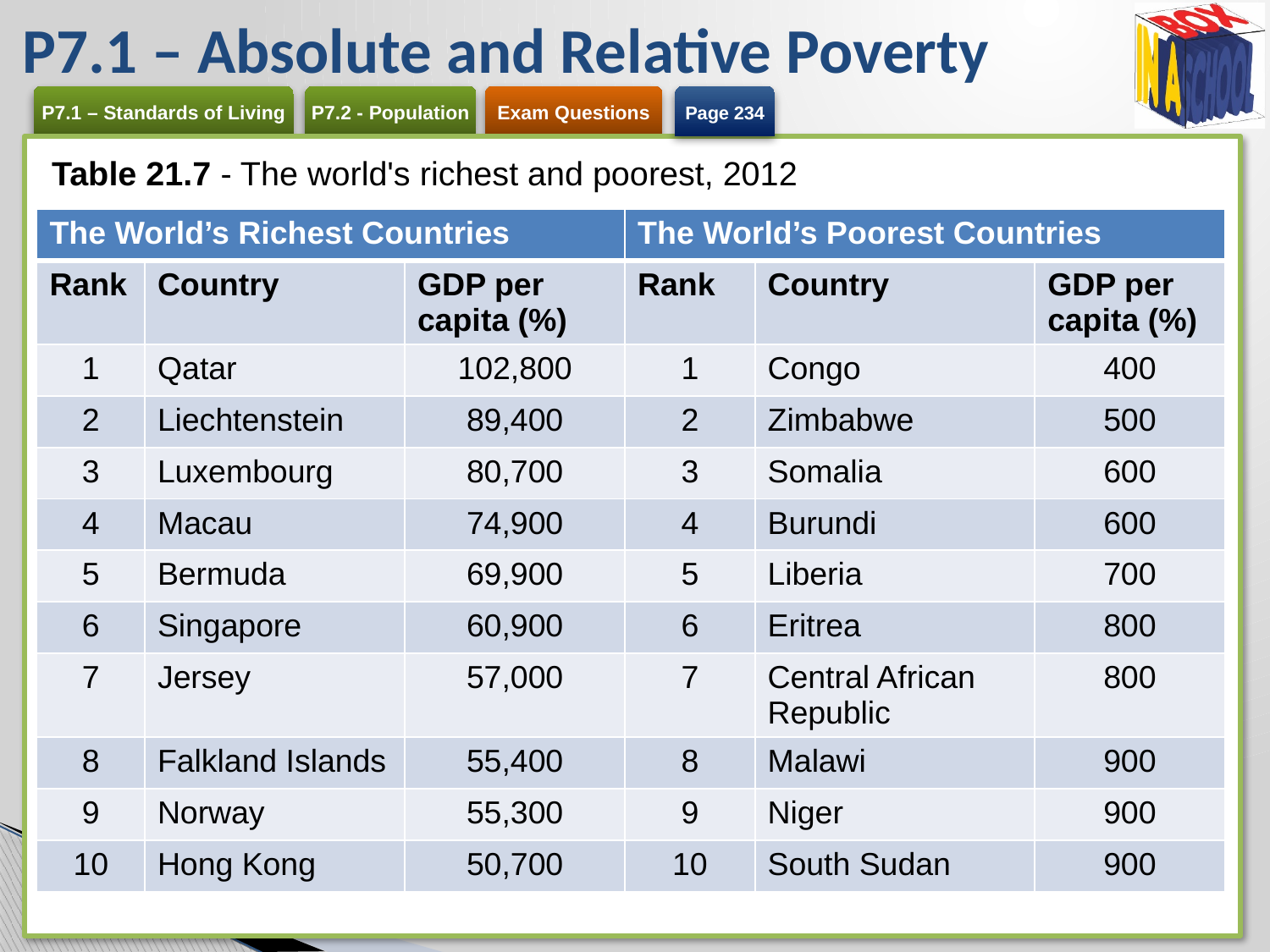

# P7.1 – Absolute and Relative Poverty
Page 234
Table 21.7 - The world's richest and poorest, 2012
| The World’s Richest Countries |  |  | The World’s Poorest Countries |  |  |
| --- | --- | --- | --- | --- | --- |
| Rank | Country | GDP per capita (%) | Rank | Country | GDP per capita (%) |
| 1 | Qatar | 102,800 | 1 | Congo | 400 |
| 2 | Liechtenstein | 89,400 | 2 | Zimbabwe | 500 |
| 3 | Luxembourg | 80,700 | 3 | Somalia | 600 |
| 4 | Macau | 74,900 | 4 | Burundi | 600 |
| 5 | Bermuda | 69,900 | 5 | Liberia | 700 |
| 6 | Singapore | 60,900 | 6 | Eritrea | 800 |
| 7 | Jersey | 57,000 | 7 | Central African Republic | 800 |
| 8 | Falkland Islands | 55,400 | 8 | Malawi | 900 |
| 9 | Norway | 55,300 | 9 | Niger | 900 |
| 10 | Hong Kong | 50,700 | 10 | South Sudan | 900 |